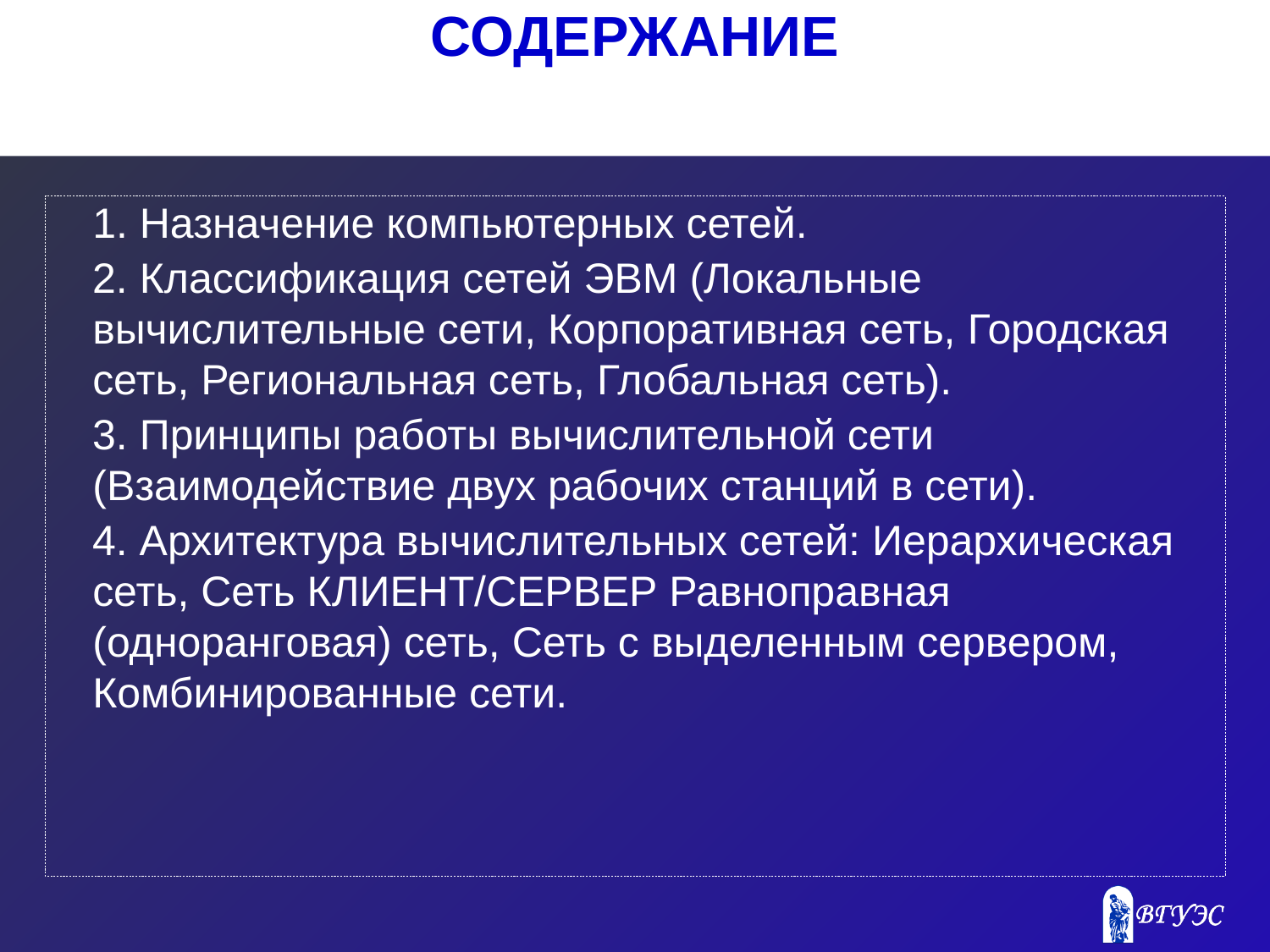

СОДЕРЖАНИЕ

	1. Назначение компьютерных сетей.
    2. Классификация сетей ЭВМ (Локальные вычислительные сети, Корпоративная сеть, Городская сеть, Региональная сеть, Глобальная сеть).
    3. Принципы работы вычислительной сети (Взаимодействие двух рабочих станций в сети).
    4. Архитектура вычислительных сетей: Иерархическая сеть, Сеть КЛИЕНТ/СЕРВЕР Равноправная (одноранговая) сеть, Сеть с выделенным сервером, Комбинированные сети.

2